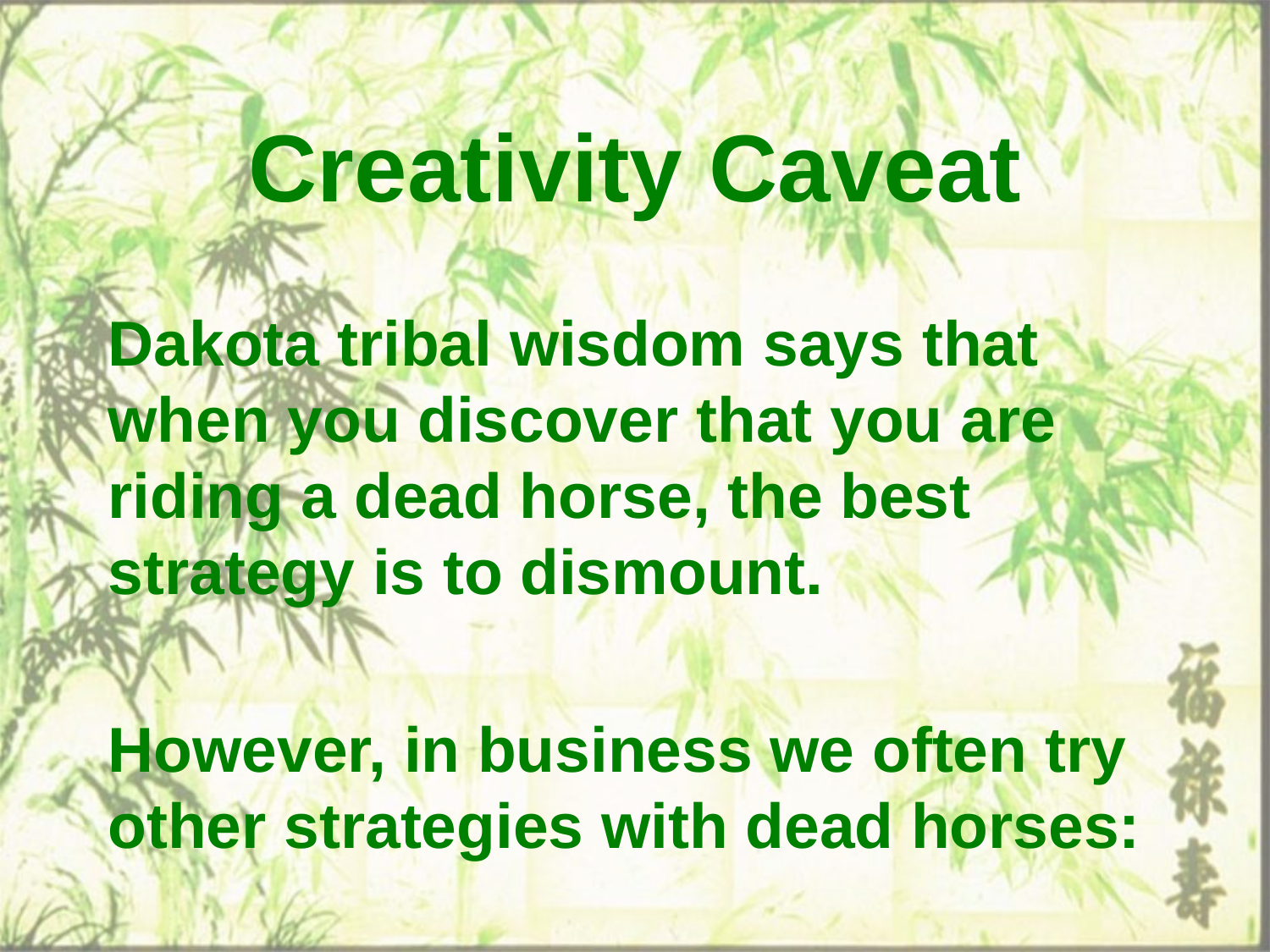

# Creativity Caveat
Dakota tribal wisdom says that when you discover that you are riding a dead horse, the best strategy is to dismount.

However, in business we often try other strategies with dead horses: